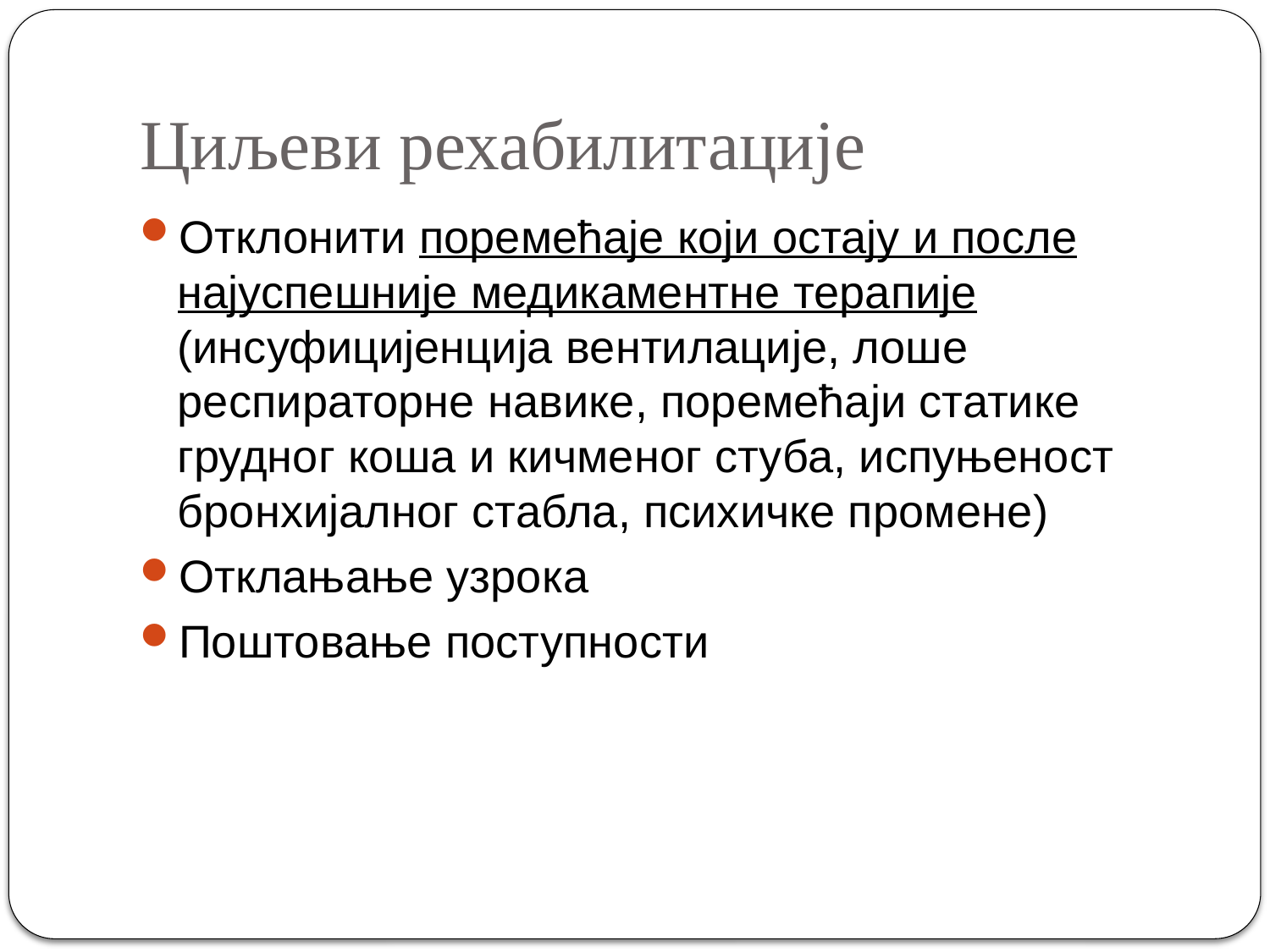

# Циљеви рехабилитације
Отклонити поремећаје који остају и после најуспешније медикаментне терапије (инсуфицијенција вентилације, лоше респираторне навике, поремећаји статике грудног коша и кичменог стуба, испуњеност бронхијалног стабла, психичке промене)
Отклањање узрока
Поштовање поступности